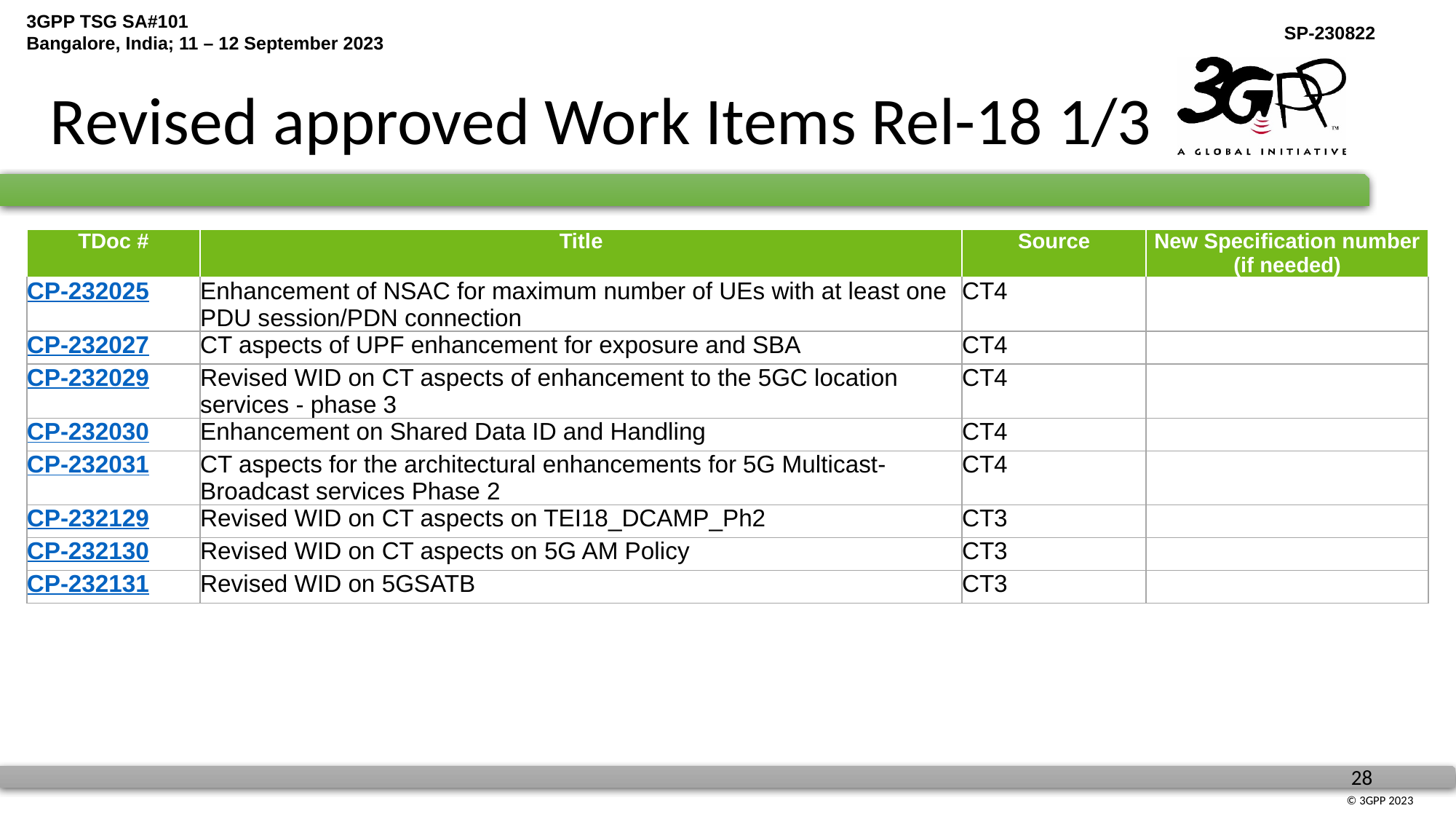

# Revised approved Work Items Rel-18 1/3
| TDoc # | Title | Source | New Specification number (if needed) |
| --- | --- | --- | --- |
| CP-232025 | Enhancement of NSAC for maximum number of UEs with at least one PDU session/PDN connection | CT4 |  |
| CP-232027 | CT aspects of UPF enhancement for exposure and SBA | CT4 |  |
| CP-232029 | Revised WID on CT aspects of enhancement to the 5GC location services - phase 3 | CT4 |  |
| CP-232030 | Enhancement on Shared Data ID and Handling | CT4 |  |
| CP-232031 | CT aspects for the architectural enhancements for 5G Multicast-Broadcast services Phase 2 | CT4 |  |
| CP-232129 | Revised WID on CT aspects on TEI18\_DCAMP\_Ph2 | CT3 |  |
| CP-232130 | Revised WID on CT aspects on 5G AM Policy | CT3 |  |
| CP-232131 | Revised WID on 5GSATB | CT3 |  |